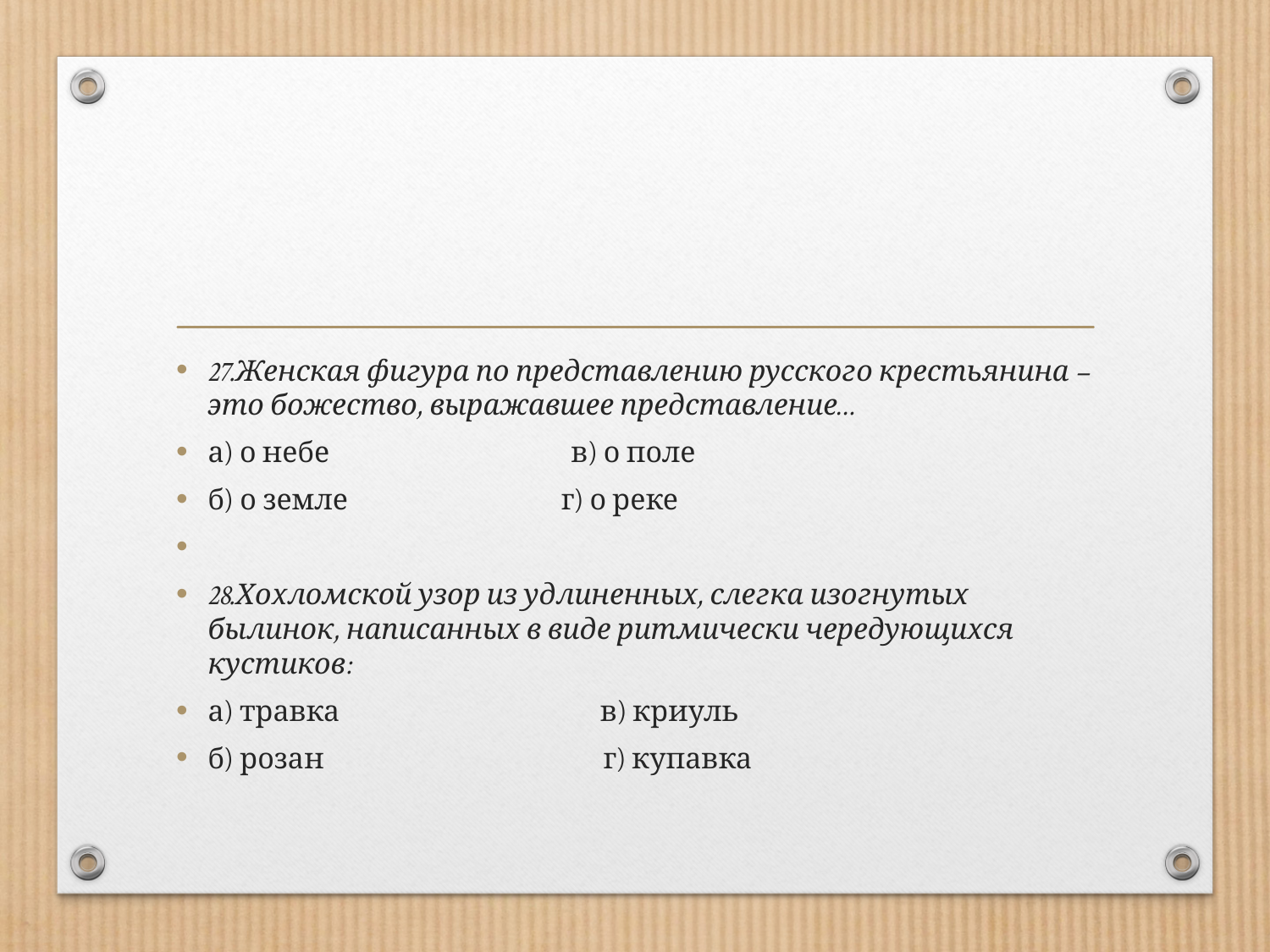

#
27.Женская фигура по представлению русского крестьянина –это божество, выражавшее представление…
а) о небе                                      в) о поле
б) о земле                                    г) о реке

28.Хохломской узор из удлиненных, слегка изогнутых былинок, написанных в виде ритмически чередующихся кустиков:
а) травка                                         в) криуль
б) розан                                            г) купавка